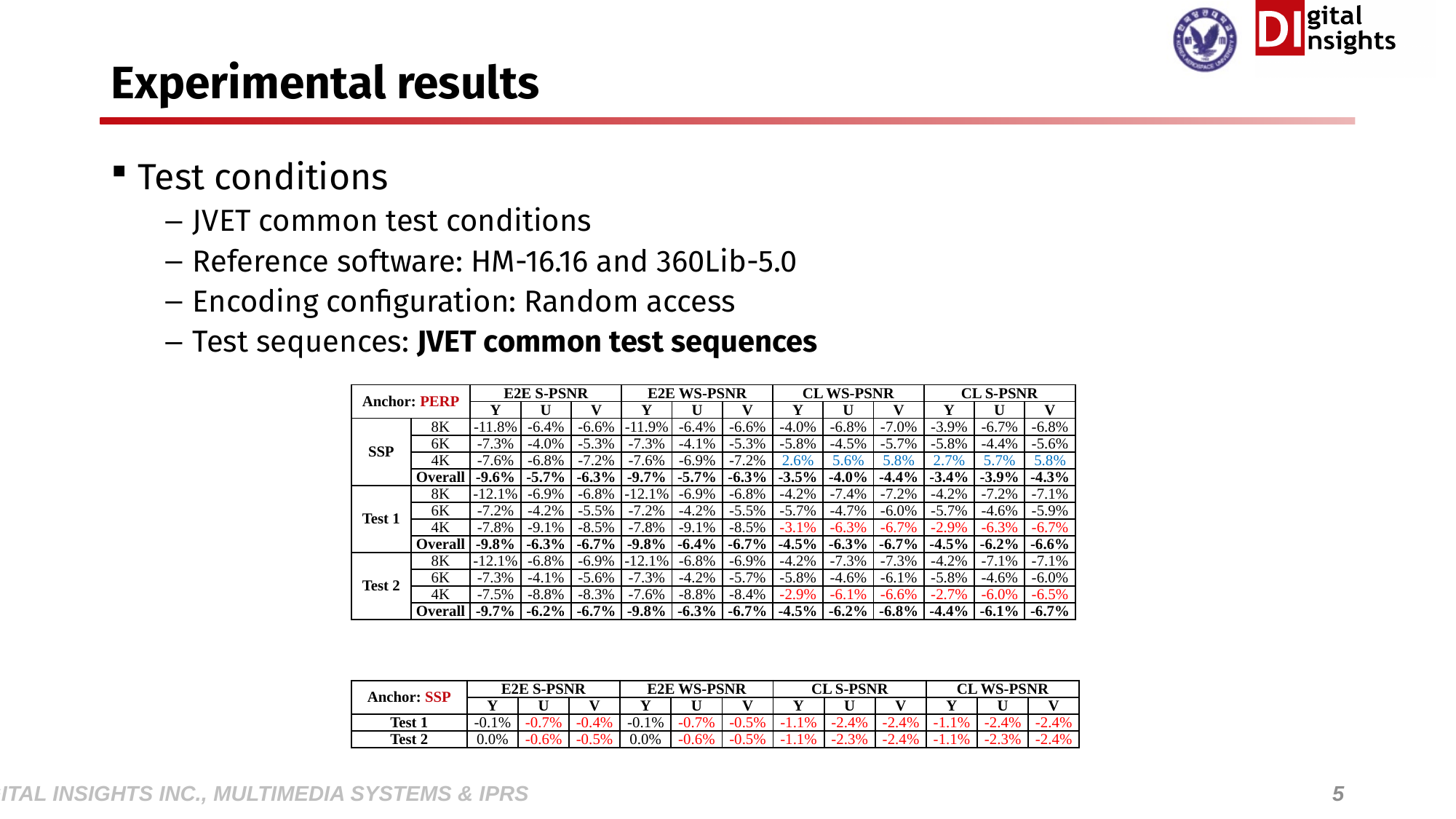

# Experimental results
Test conditions
JVET common test conditions
Reference software: HM-16.16 and 360Lib-5.0
Encoding configuration: Random access
Test sequences: JVET common test sequences
| Anchor: PERP |  | E2E S-PSNR |  |  | E2E WS-PSNR |  |  | CL WS-PSNR |  |  | CL S-PSNR |  |  |
| --- | --- | --- | --- | --- | --- | --- | --- | --- | --- | --- | --- | --- | --- |
|  |  | Y | U | V | Y | U | V | Y | U | V | Y | U | V |
| SSP | 8K | -11.8% | -6.4% | -6.6% | -11.9% | -6.4% | -6.6% | -4.0% | -6.8% | -7.0% | -3.9% | -6.7% | -6.8% |
|  | 6K | -7.3% | -4.0% | -5.3% | -7.3% | -4.1% | -5.3% | -5.8% | -4.5% | -5.7% | -5.8% | -4.4% | -5.6% |
|  | 4K | -7.6% | -6.8% | -7.2% | -7.6% | -6.9% | -7.2% | 2.6% | 5.6% | 5.8% | 2.7% | 5.7% | 5.8% |
|  | Overall | -9.6% | -5.7% | -6.3% | -9.7% | -5.7% | -6.3% | -3.5% | -4.0% | -4.4% | -3.4% | -3.9% | -4.3% |
| Test 1 | 8K | -12.1% | -6.9% | -6.8% | -12.1% | -6.9% | -6.8% | -4.2% | -7.4% | -7.2% | -4.2% | -7.2% | -7.1% |
|  | 6K | -7.2% | -4.2% | -5.5% | -7.2% | -4.2% | -5.5% | -5.7% | -4.7% | -6.0% | -5.7% | -4.6% | -5.9% |
|  | 4K | -7.8% | -9.1% | -8.5% | -7.8% | -9.1% | -8.5% | -3.1% | -6.3% | -6.7% | -2.9% | -6.3% | -6.7% |
|  | Overall | -9.8% | -6.3% | -6.7% | -9.8% | -6.4% | -6.7% | -4.5% | -6.3% | -6.7% | -4.5% | -6.2% | -6.6% |
| Test 2 | 8K | -12.1% | -6.8% | -6.9% | -12.1% | -6.8% | -6.9% | -4.2% | -7.3% | -7.3% | -4.2% | -7.1% | -7.1% |
|  | 6K | -7.3% | -4.1% | -5.6% | -7.3% | -4.2% | -5.7% | -5.8% | -4.6% | -6.1% | -5.8% | -4.6% | -6.0% |
|  | 4K | -7.5% | -8.8% | -8.3% | -7.6% | -8.8% | -8.4% | -2.9% | -6.1% | -6.6% | -2.7% | -6.0% | -6.5% |
|  | Overall | -9.7% | -6.2% | -6.7% | -9.8% | -6.3% | -6.7% | -4.5% | -6.2% | -6.8% | -4.4% | -6.1% | -6.7% |
| Anchor: SSP | E2E S-PSNR |  |  | E2E WS-PSNR |  |  | CL S-PSNR |  |  | CL WS-PSNR |  |  |
| --- | --- | --- | --- | --- | --- | --- | --- | --- | --- | --- | --- | --- |
|  | Y | U | V | Y | U | V | Y | U | V | Y | U | V |
| Test 1 | -0.1% | -0.7% | -0.4% | -0.1% | -0.7% | -0.5% | -1.1% | -2.4% | -2.4% | -1.1% | -2.4% | -2.4% |
| Test 2 | 0.0% | -0.6% | -0.5% | 0.0% | -0.6% | -0.5% | -1.1% | -2.3% | -2.4% | -1.1% | -2.3% | -2.4% |
5